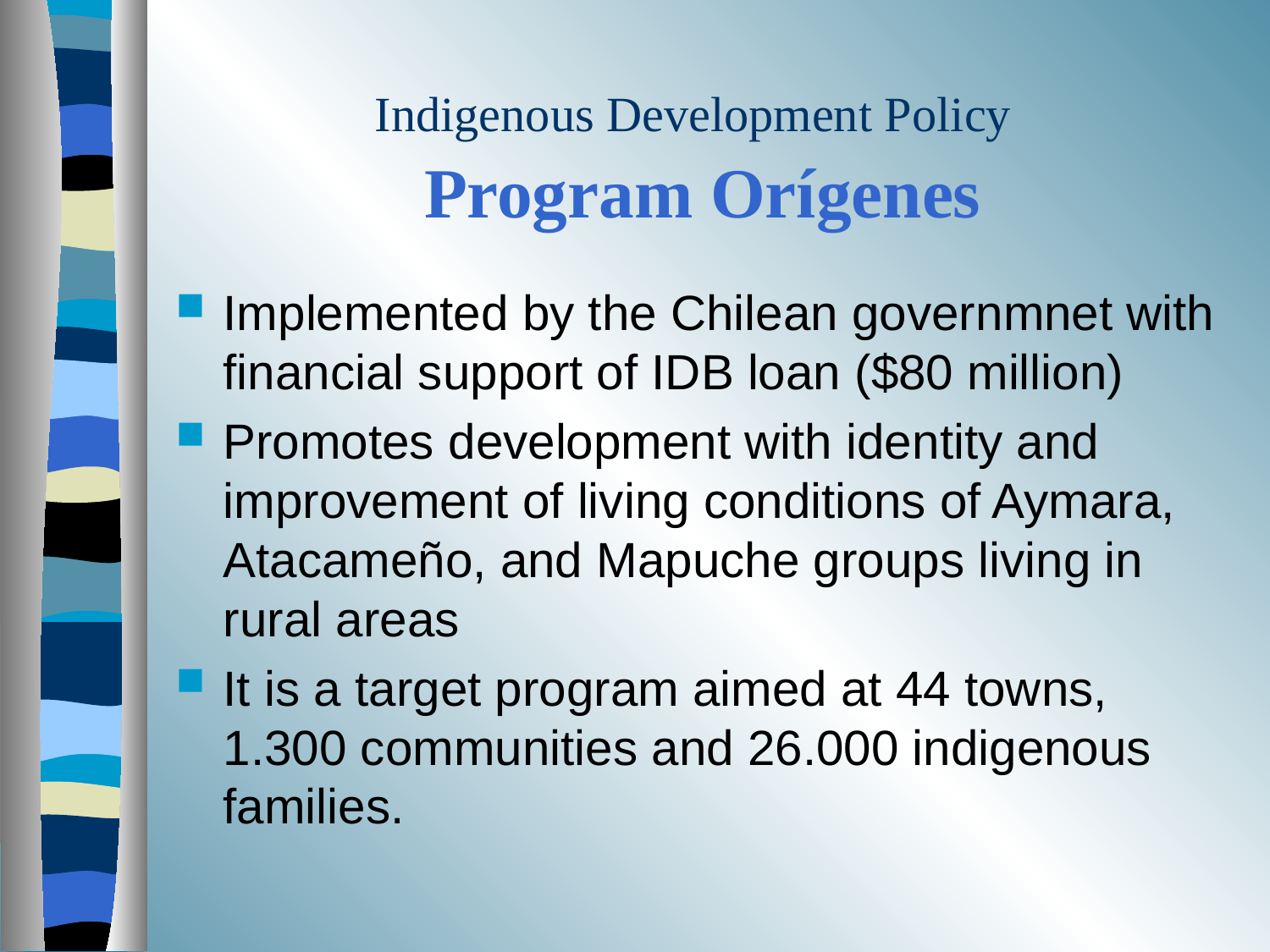

# Indigenous Development Policy Program Orígenes
Implemented by the Chilean governmnet with financial support of IDB loan ($80 million)
Promotes development with identity and improvement of living conditions of Aymara, Atacameño, and Mapuche groups living in rural areas
It is a target program aimed at 44 towns, 1.300 communities and 26.000 indigenous families.